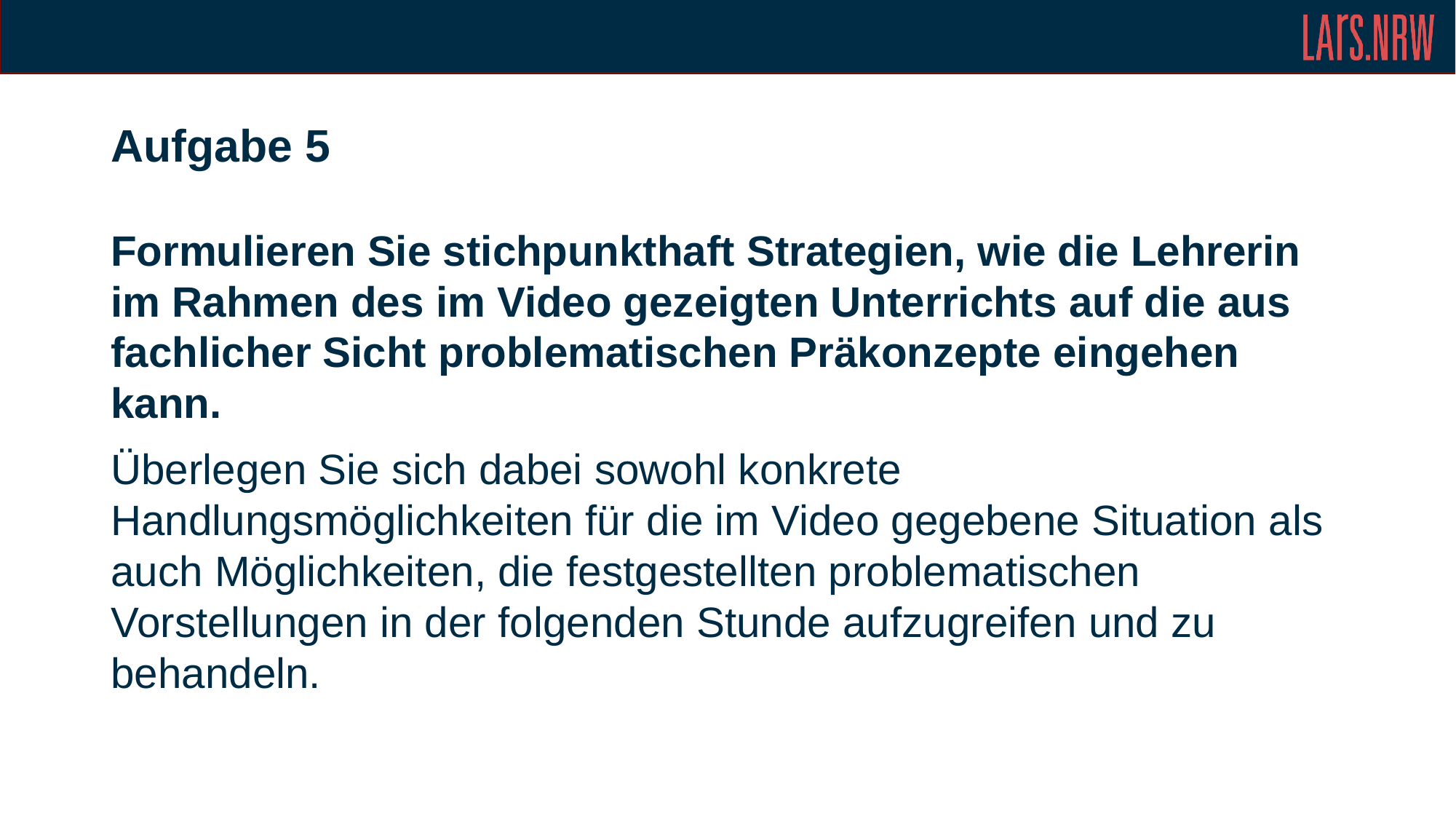

# Aufgabe 5
Formulieren Sie stichpunkthaft Strategien, wie die Lehrerin im Rahmen des im Video gezeigten Unterrichts auf die aus fachlicher Sicht problematischen Präkonzepte eingehen kann.
Überlegen Sie sich dabei sowohl konkrete Handlungsmöglichkeiten für die im Video gegebene Situation als auch Möglichkeiten, die festgestellten problematischen Vorstellungen in der folgenden Stunde aufzugreifen und zu behandeln.